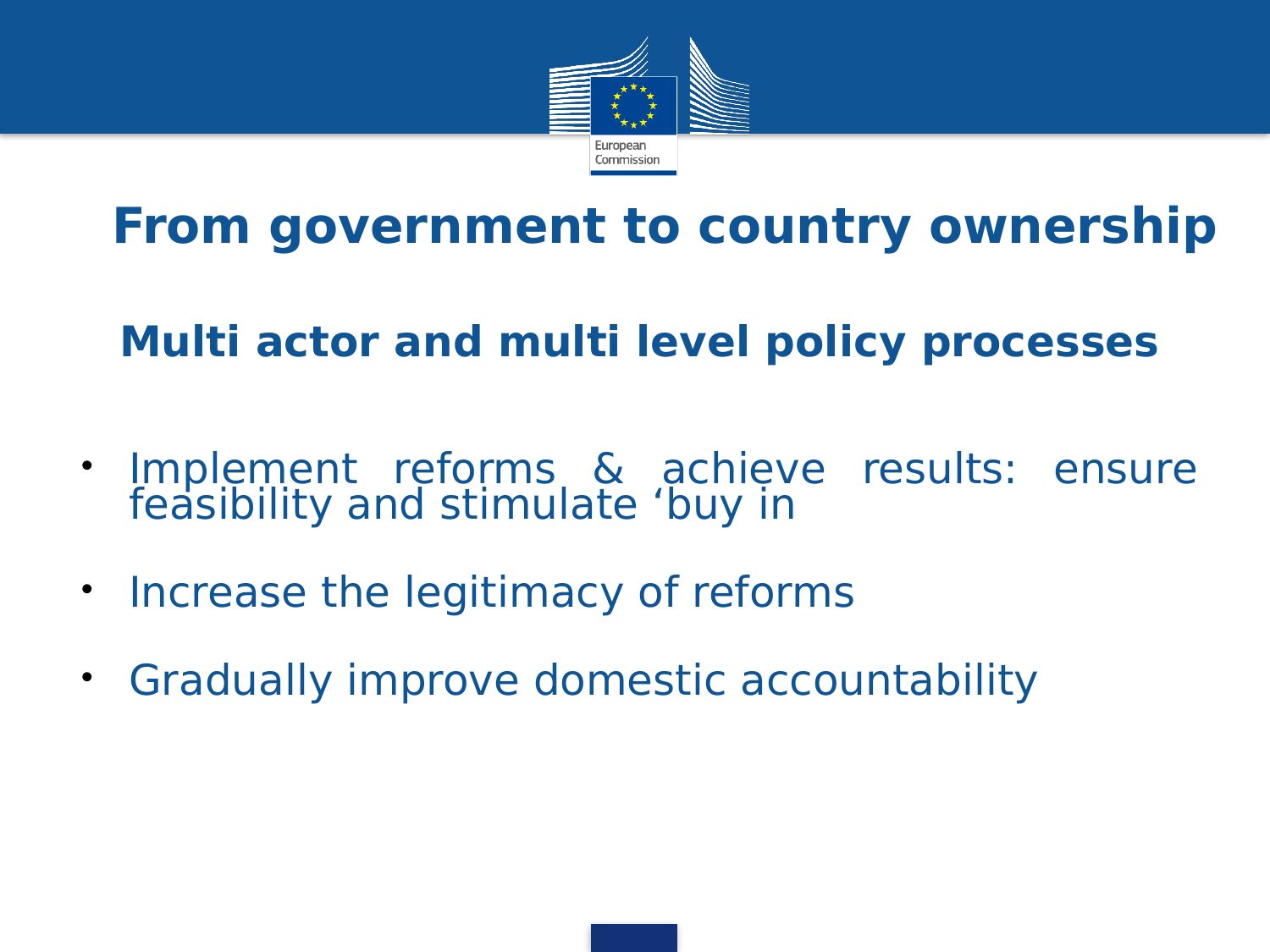

# From government to country ownership

Multi actor and multi level policy processes

Implement reforms & achieve results: ensure feasibility and stimulate ‘buy in

Increase the legitimacy of reforms

Gradually improve domestic accountability